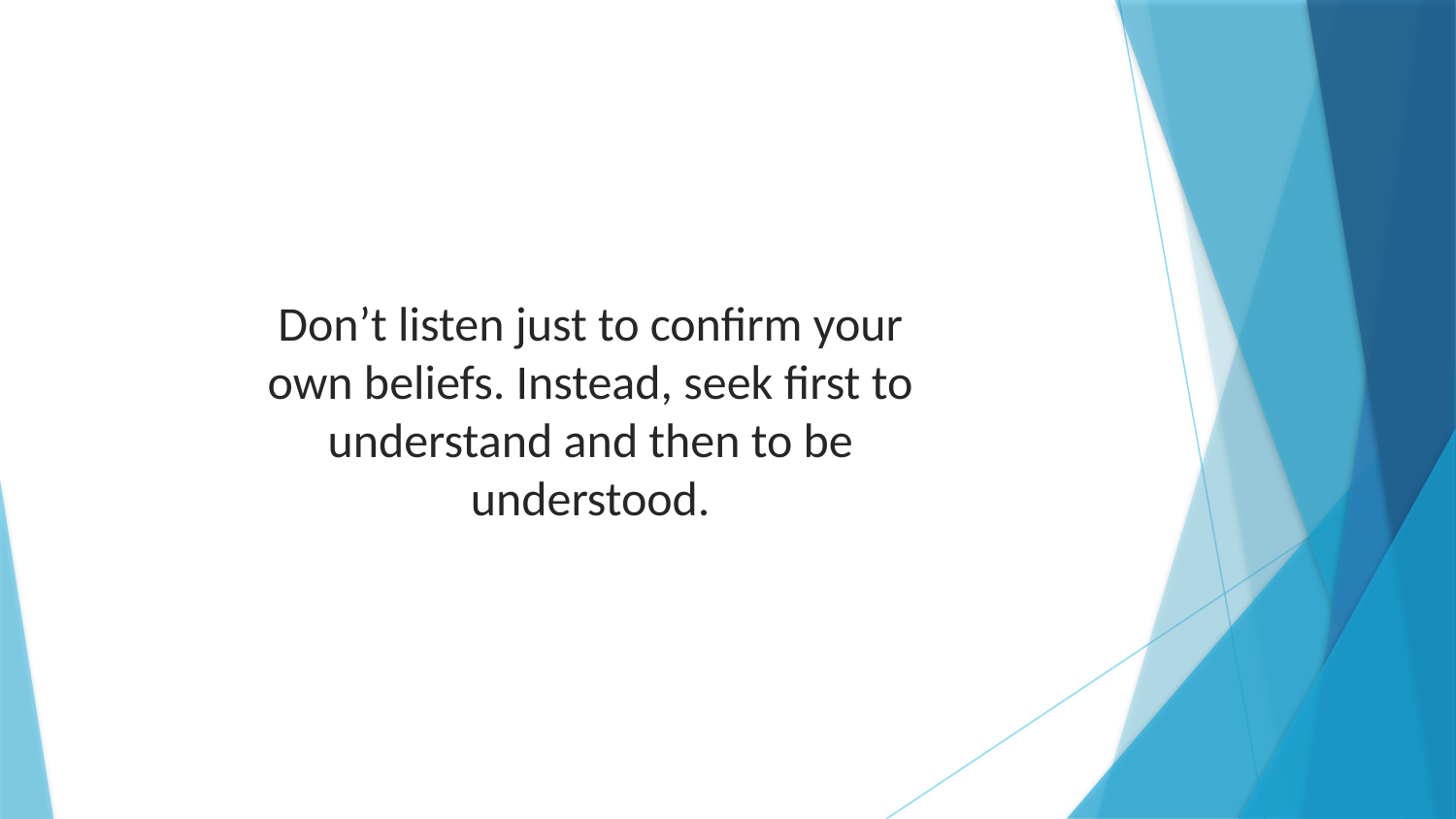

Don’t listen just to confirm your own beliefs. Instead, seek first to understand and then to be understood.